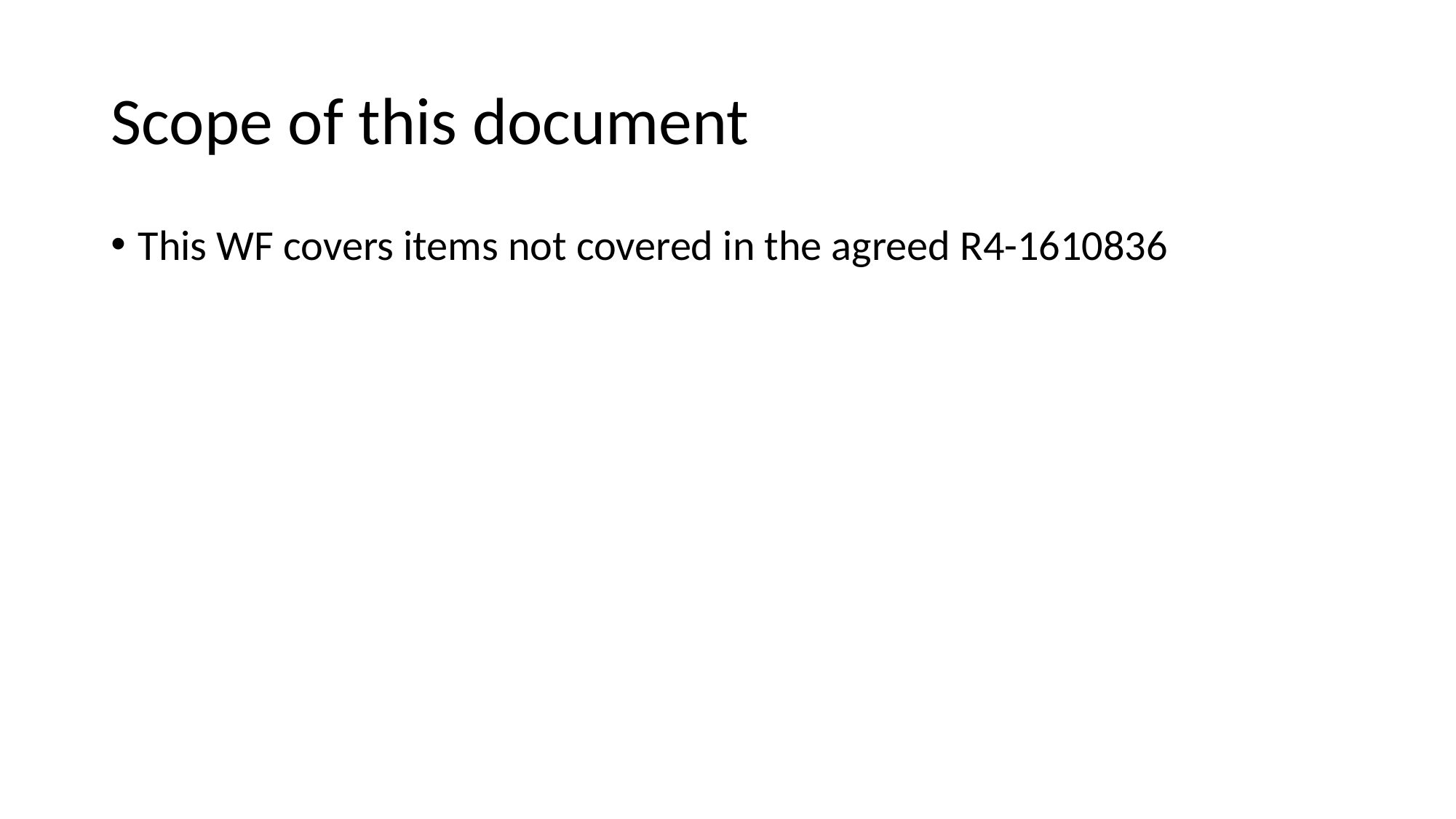

# Scope of this document
This WF covers items not covered in the agreed R4-1610836